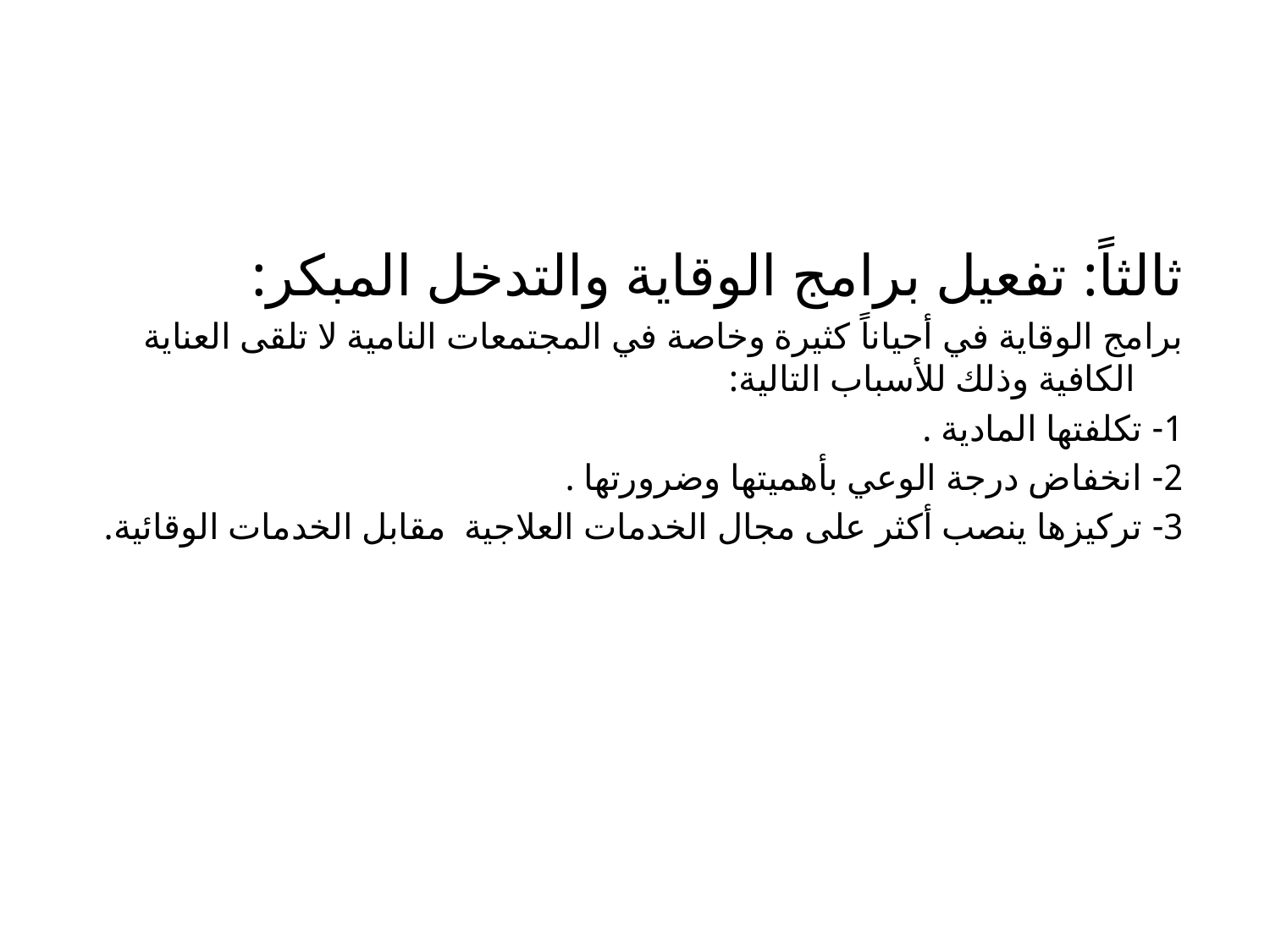

#
ثالثاً: تفعيل برامج الوقاية والتدخل المبكر:
برامج الوقاية في أحياناً كثيرة وخاصة في المجتمعات النامية لا تلقى العناية الكافية وذلك للأسباب التالية:
1- تكلفتها المادية .
2- انخفاض درجة الوعي بأهميتها وضرورتها .
3- تركيزها ينصب أكثر على مجال الخدمات العلاجية  مقابل الخدمات الوقائية.